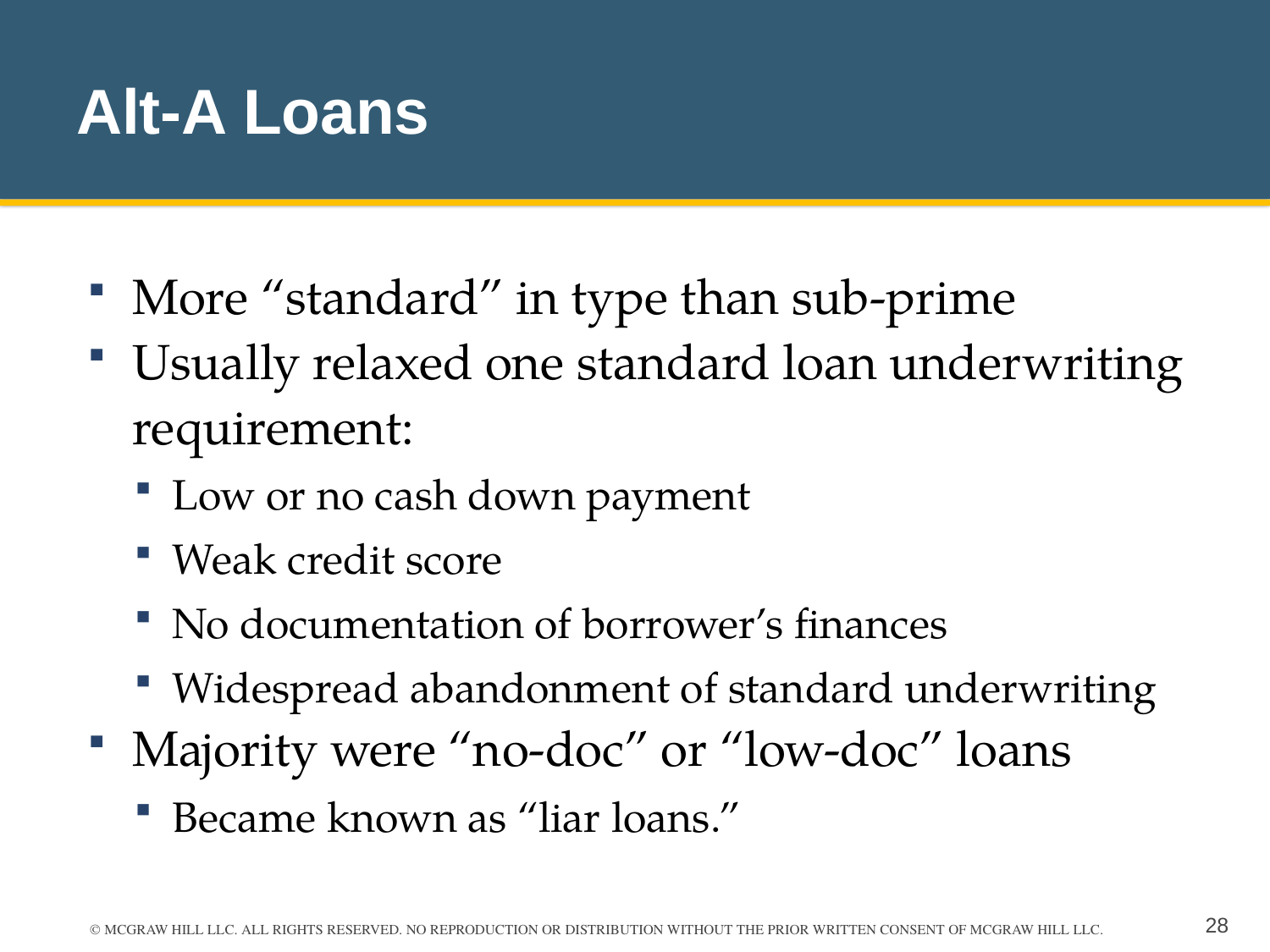

# Alt-A Loans
More “standard” in type than sub-prime
Usually relaxed one standard loan underwriting requirement:
Low or no cash down payment
Weak credit score
No documentation of borrower’s finances
Widespread abandonment of standard underwriting
Majority were “no-doc” or “low-doc” loans
Became known as “liar loans.”

© MCGRAW HILL LLC. ALL RIGHTS RESERVED. NO REPRODUCTION OR DISTRIBUTION WITHOUT THE PRIOR WRITTEN CONSENT OF MCGRAW HILL LLC.
28